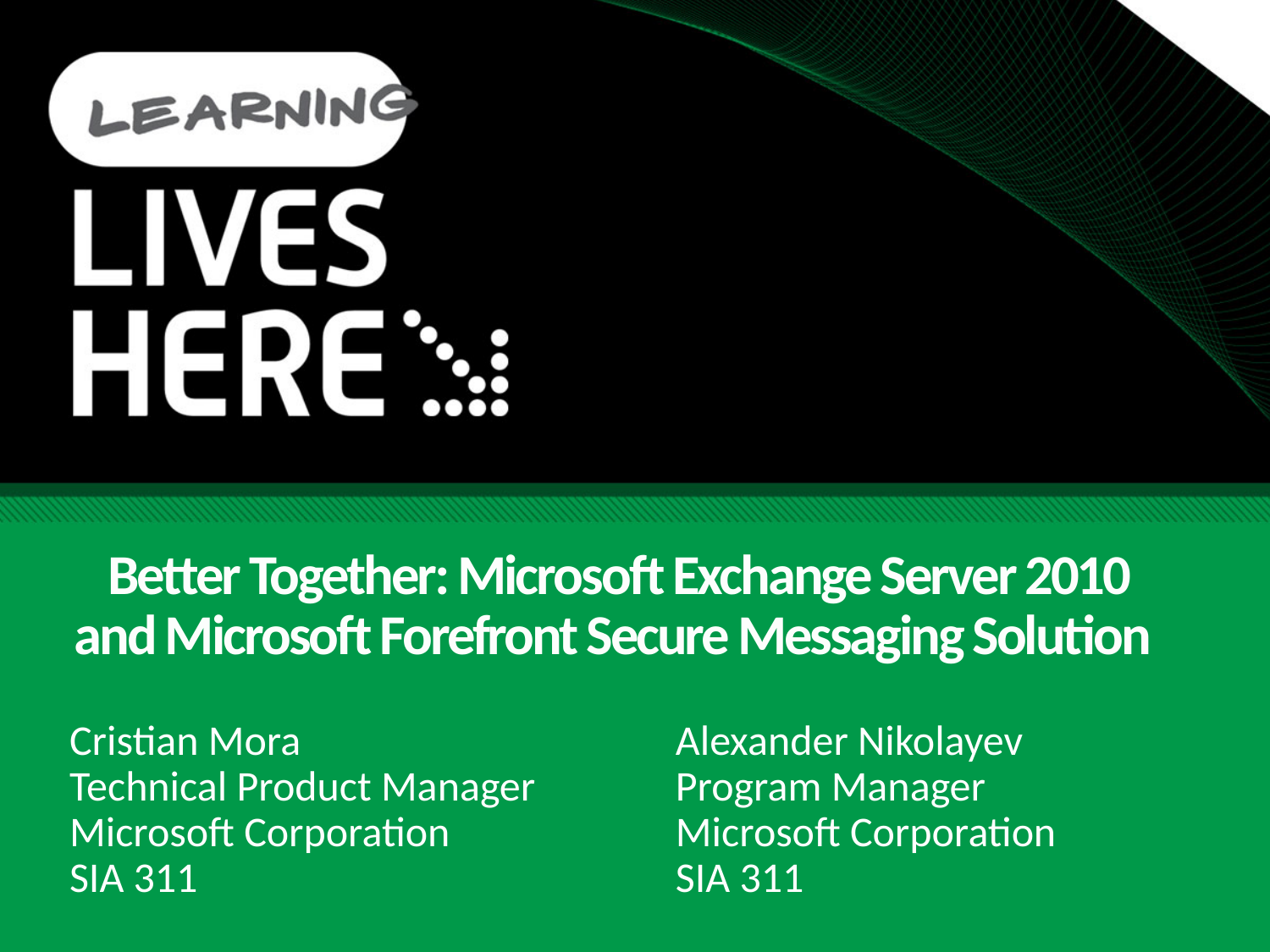

# Better Together: Microsoft Exchange Server 2010 and Microsoft Forefront Secure Messaging Solution
Cristian Mora
Technical Product Manager
Microsoft Corporation
SIA 311
Alexander Nikolayev
Program Manager
Microsoft Corporation
SIA 311